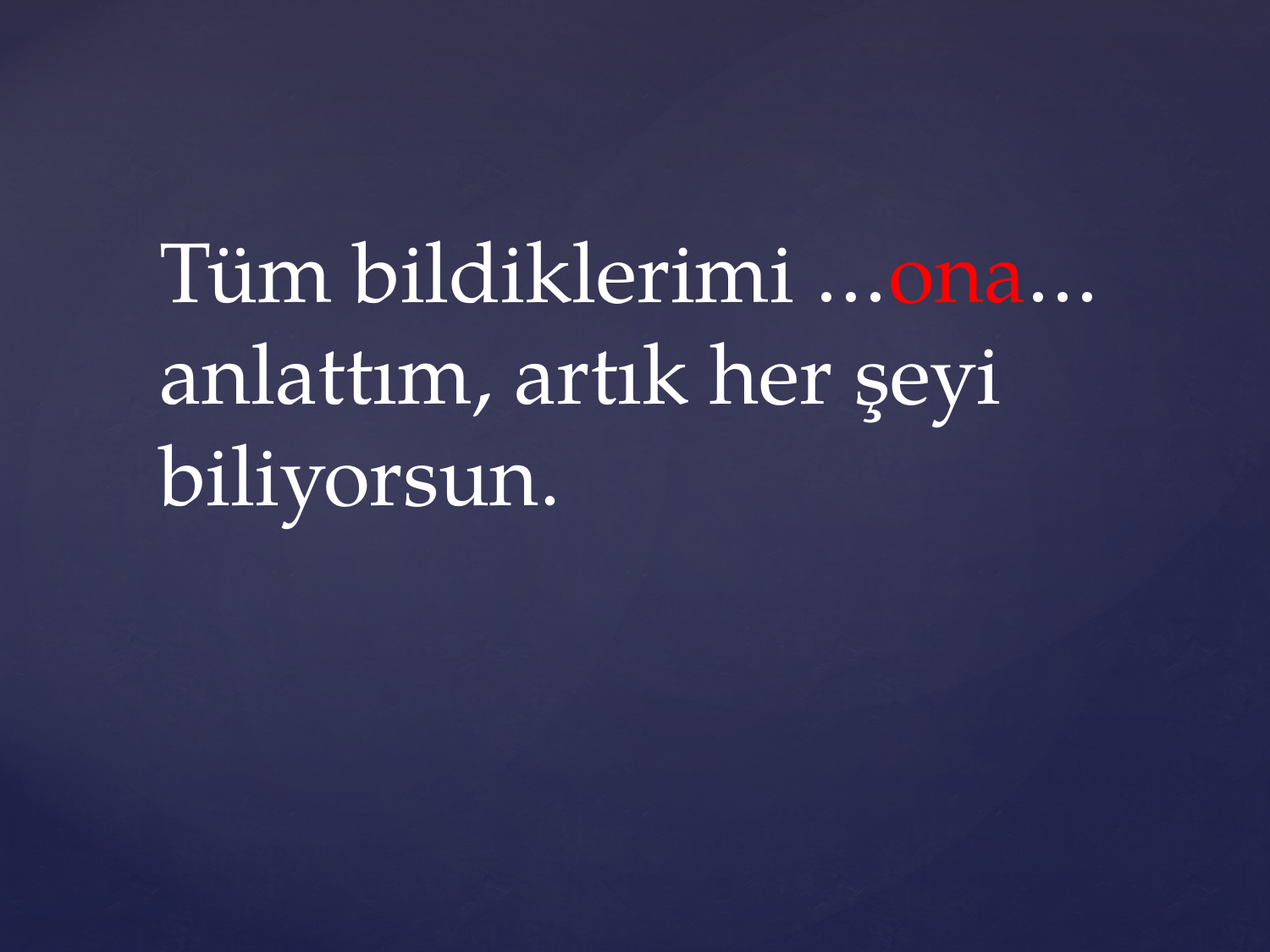

Tüm bildiklerimi …ona…
anlattım, artık her şeyi
biliyorsun.